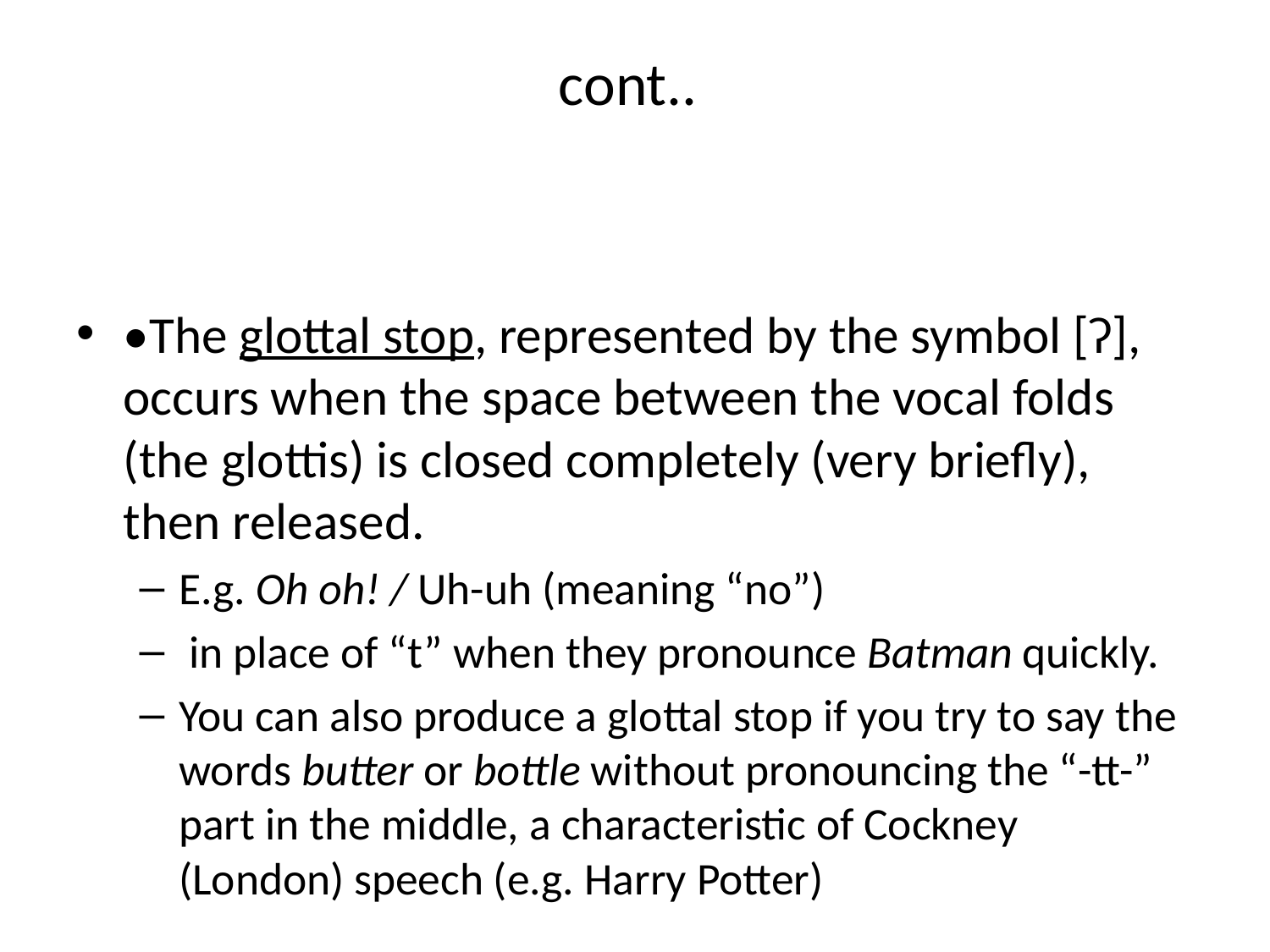

# cont..

•The glottal stop, represented by the symbol [ʔ], occurs when the space between the vocal folds (the glottis) is closed completely (very briefly), then released.
E.g. Oh oh! / Uh-uh (meaning “no”)
 in place of “t” when they pronounce Batman quickly.
You can also produce a glottal stop if you try to say the words butter or bottle without pronouncing the “-tt-” part in the middle, a characteristic of Cockney (London) speech (e.g. Harry Potter)